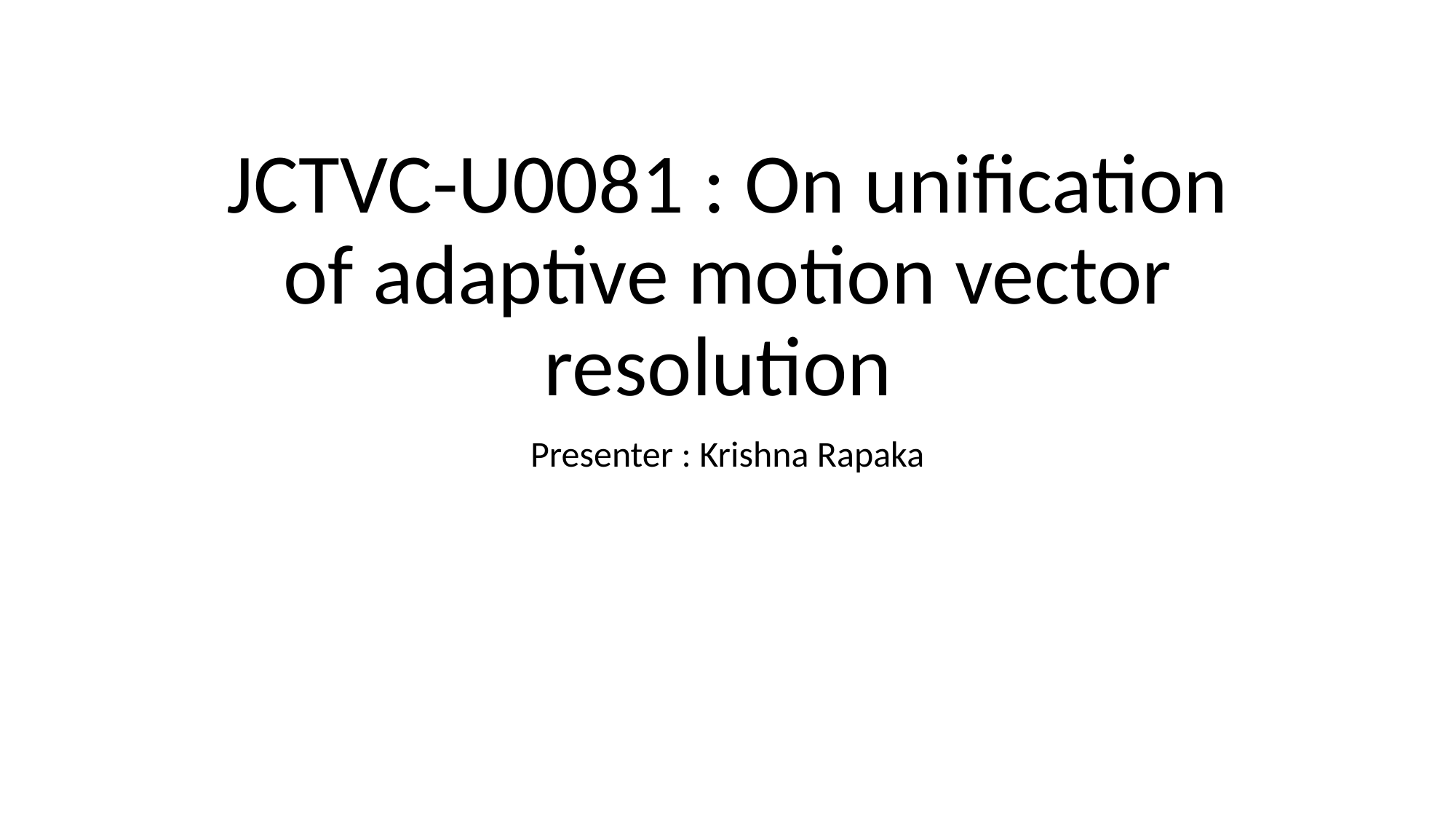

# JCTVC-U0081 : On unification of adaptive motion vector resolution
Presenter : Krishna Rapaka